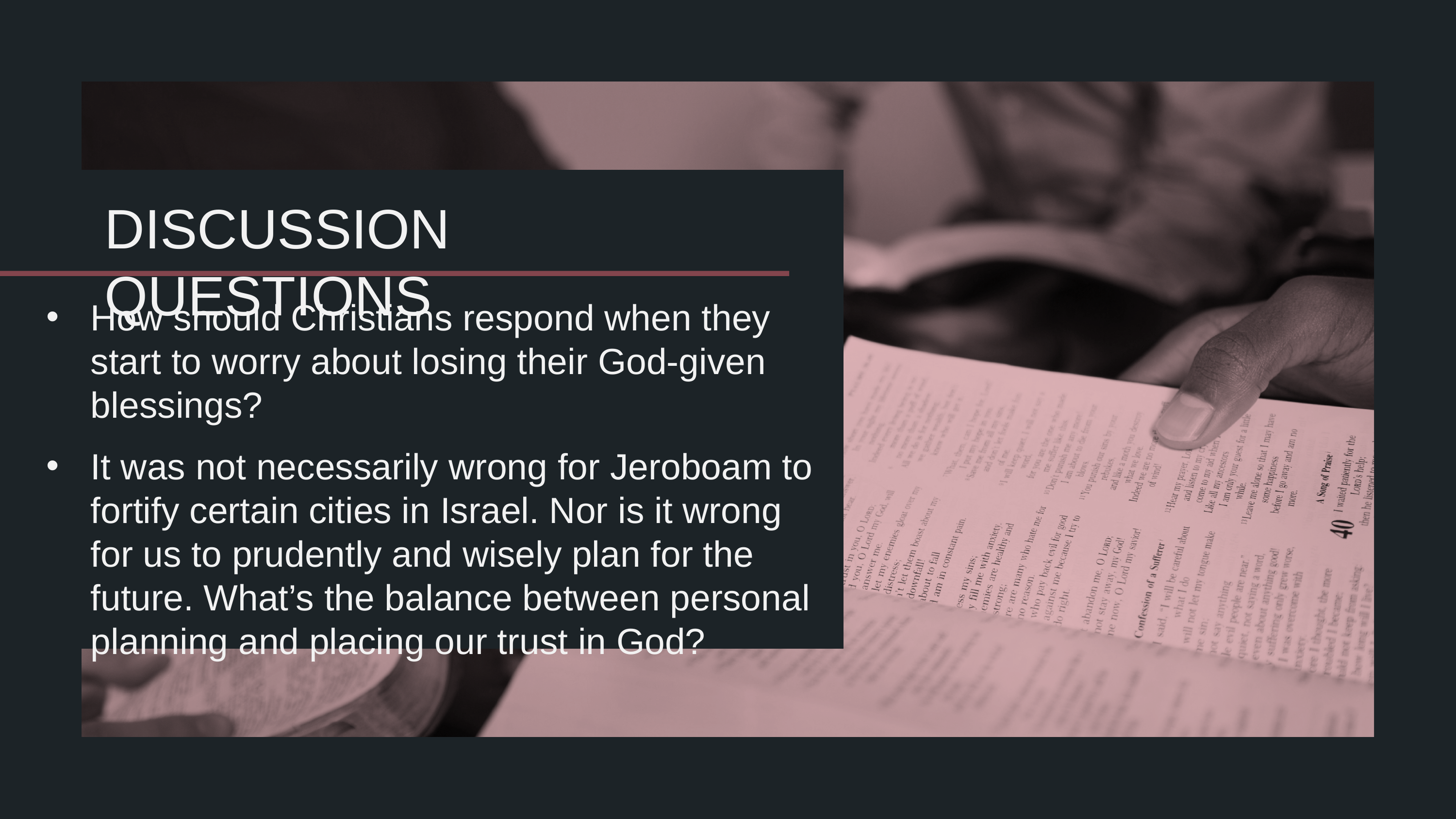

How should Christians respond when they start to worry about losing their God-given blessings?
It was not necessarily wrong for Jeroboam to fortify certain cities in Israel. Nor is it wrong for us to prudently and wisely plan for the future. What’s the balance between personal planning and placing our trust in God?